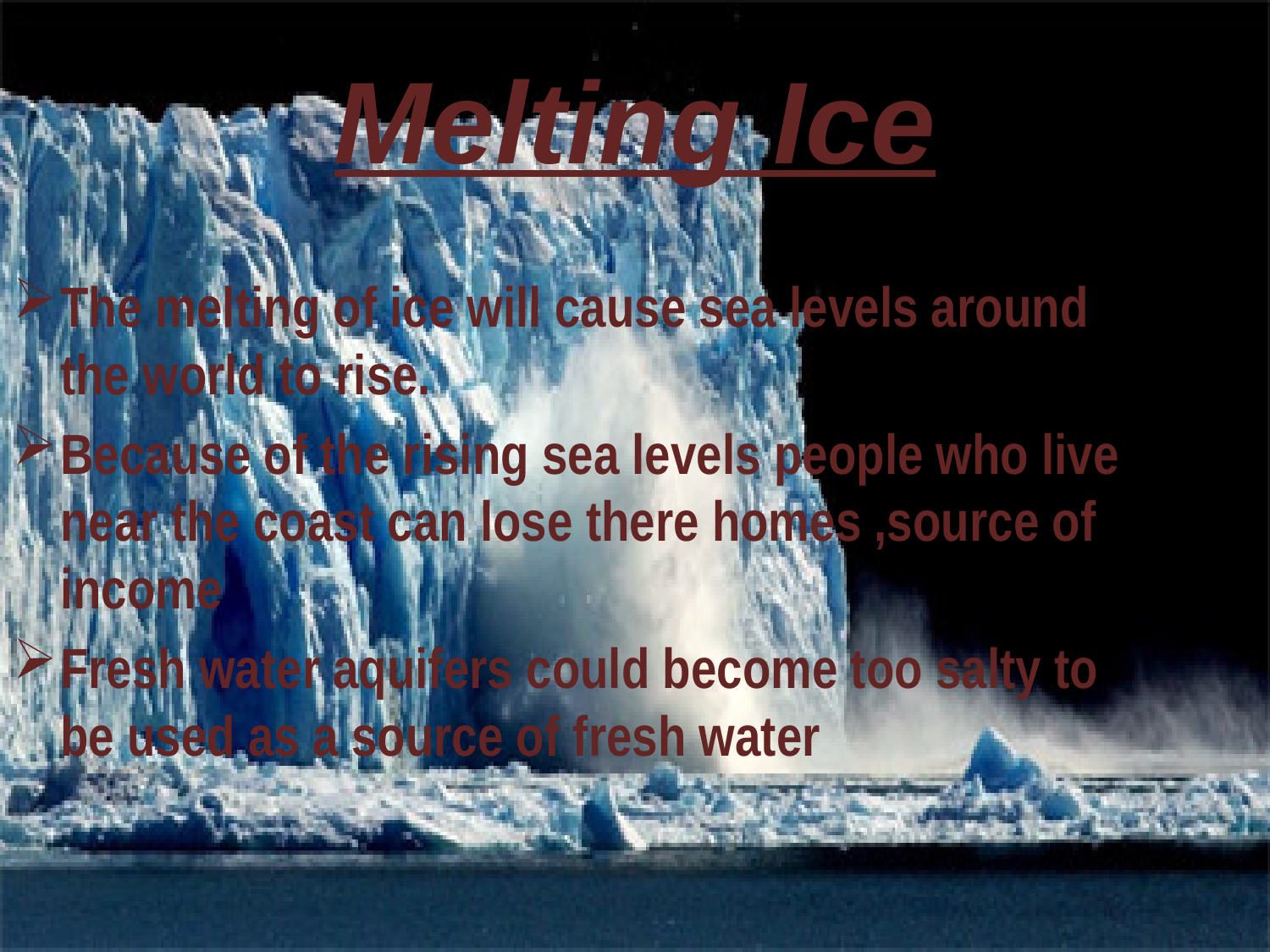

# Melting Ice
The melting of ice will cause sea levels around the world to rise.
Because of the rising sea levels people who live near the coast can lose there homes ,source of income
Fresh water aquifers could become too salty to be used as a source of fresh water